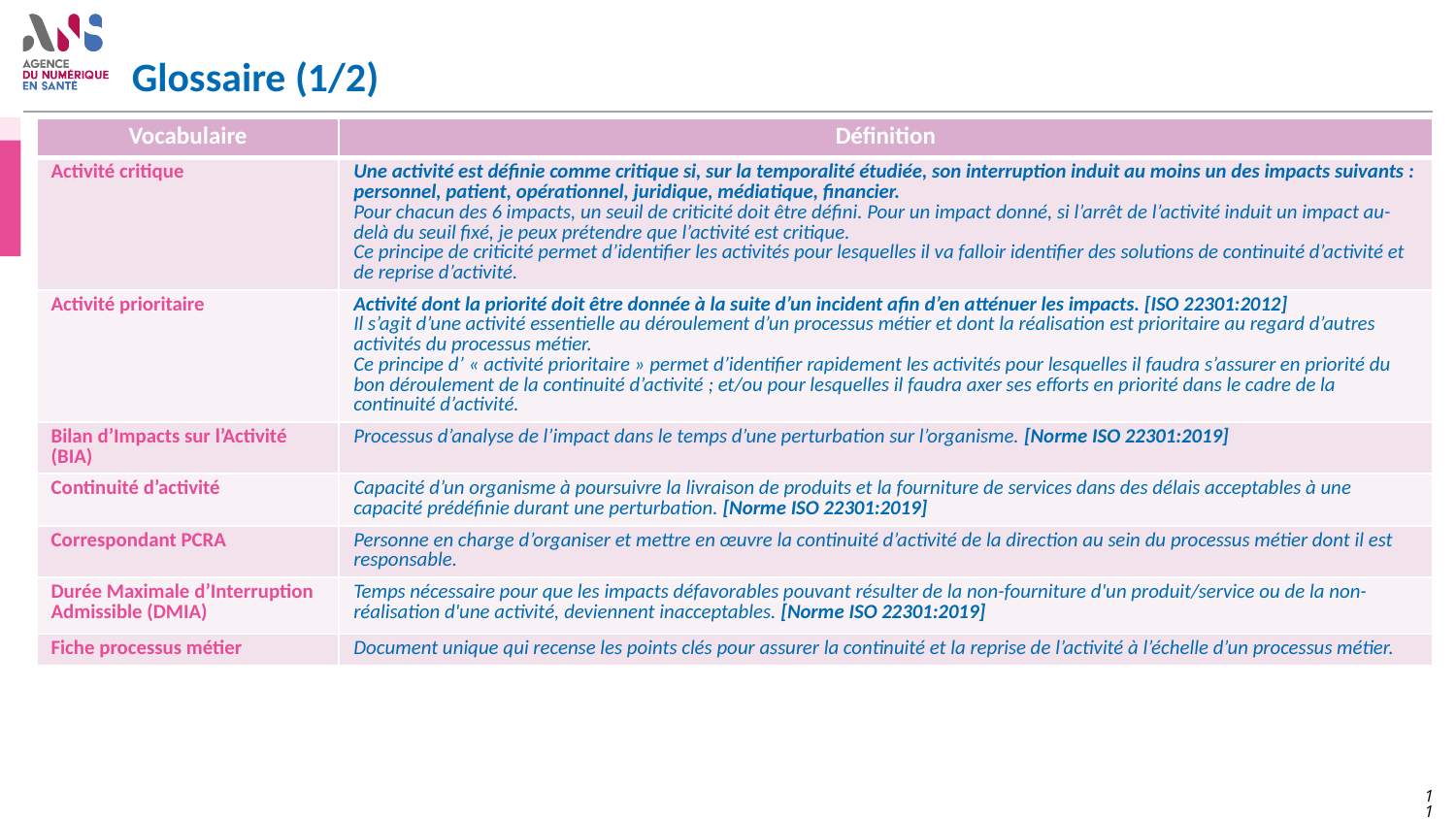

# Glossaire (1/2)

| Vocabulaire | Définition |
| --- | --- |
| Activité critique | Une activité est définie comme critique si, sur la temporalité étudiée, son interruption induit au moins un des impacts suivants : personnel, patient, opérationnel, juridique, médiatique, financier. Pour chacun des 6 impacts, un seuil de criticité doit être défini. Pour un impact donné, si l’arrêt de l’activité induit un impact au-delà du seuil fixé, je peux prétendre que l’activité est critique. Ce principe de criticité permet d’identifier les activités pour lesquelles il va falloir identifier des solutions de continuité d’activité et de reprise d’activité. |
| Activité prioritaire | Activité dont la priorité doit être donnée à la suite d’un incident afin d’en atténuer les impacts. [ISO 22301:2012] Il s’agit d’une activité essentielle au déroulement d’un processus métier et dont la réalisation est prioritaire au regard d’autres activités du processus métier. Ce principe d’ « activité prioritaire » permet d’identifier rapidement les activités pour lesquelles il faudra s’assurer en priorité du bon déroulement de la continuité d’activité ; et/ou pour lesquelles il faudra axer ses efforts en priorité dans le cadre de la continuité d’activité. |
| Bilan d’Impacts sur l’Activité (BIA) | Processus d’analyse de l’impact dans le temps d’une perturbation sur l’organisme. [Norme ISO 22301:2019] |
| Continuité d’activité | Capacité d’un organisme à poursuivre la livraison de produits et la fourniture de services dans des délais acceptables à une capacité prédéfinie durant une perturbation. [Norme ISO 22301:2019] |
| Correspondant PCRA | Personne en charge d’organiser et mettre en œuvre la continuité d’activité de la direction au sein du processus métier dont il est responsable. |
| Durée Maximale d’Interruption Admissible (DMIA) | Temps nécessaire pour que les impacts défavorables pouvant résulter de la non-fourniture d'un produit/service ou de la non-réalisation d'une activité, deviennent inacceptables. [Norme ISO 22301:2019] |
| Fiche processus métier | Document unique qui recense les points clés pour assurer la continuité et la reprise de l’activité à l’échelle d’un processus métier. |

11